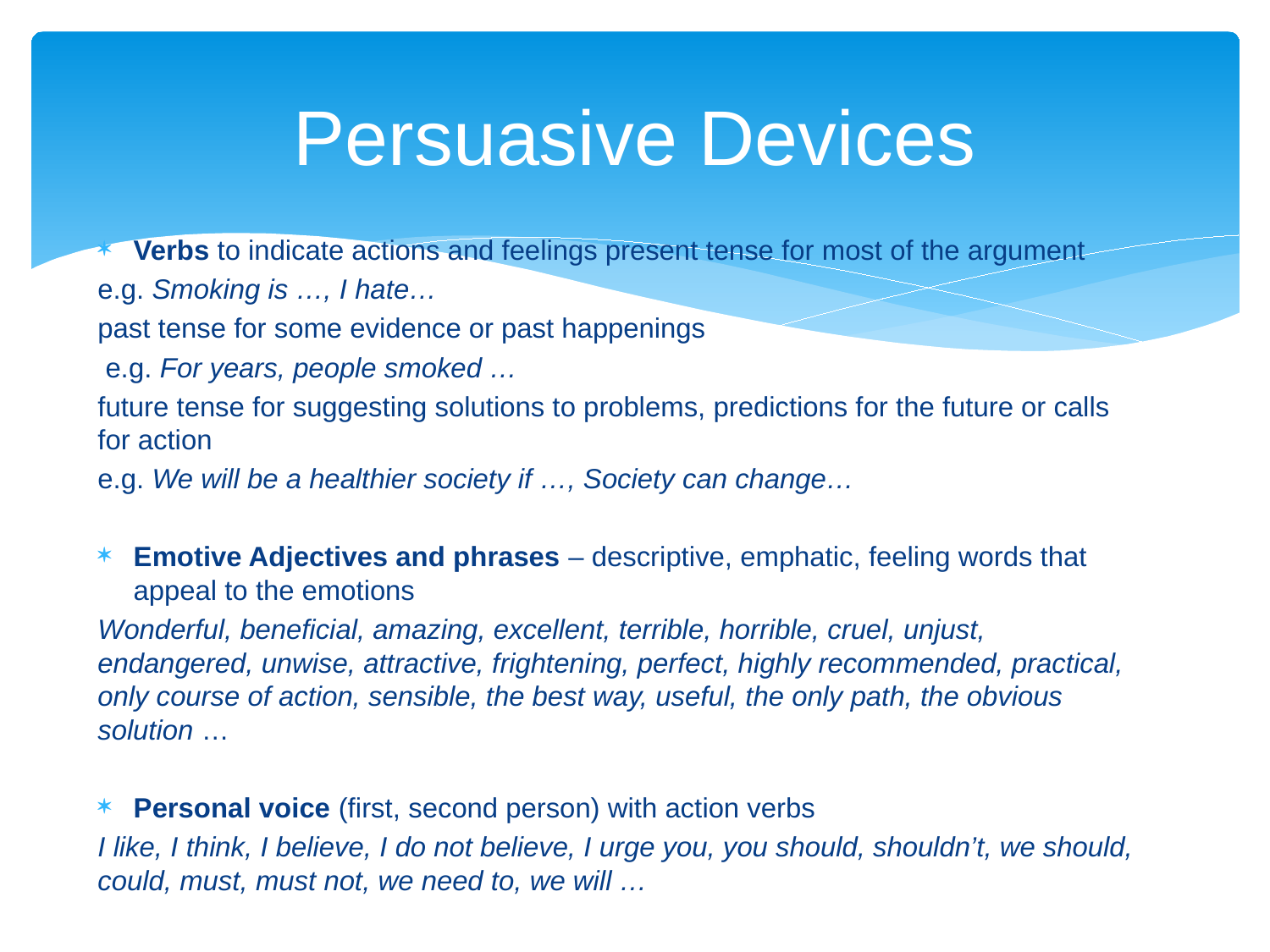

# Persuasive Devices
Verbs to indicate actions and feelings present tense for most of the argument
e.g. Smoking is …, I hate…
past tense for some evidence or past happenings
 e.g. For years, people smoked …
future tense for suggesting solutions to problems, predictions for the future or calls for action
e.g. We will be a healthier society if …, Society can change…

Emotive Adjectives and phrases – descriptive, emphatic, feeling words that appeal to the emotions
Wonderful, beneficial, amazing, excellent, terrible, horrible, cruel, unjust, endangered, unwise, attractive, frightening, perfect, highly recommended, practical, only course of action, sensible, the best way, useful, the only path, the obvious solution …

Personal voice (first, second person) with action verbs
I like, I think, I believe, I do not believe, I urge you, you should, shouldn’t, we should, could, must, must not, we need to, we will …